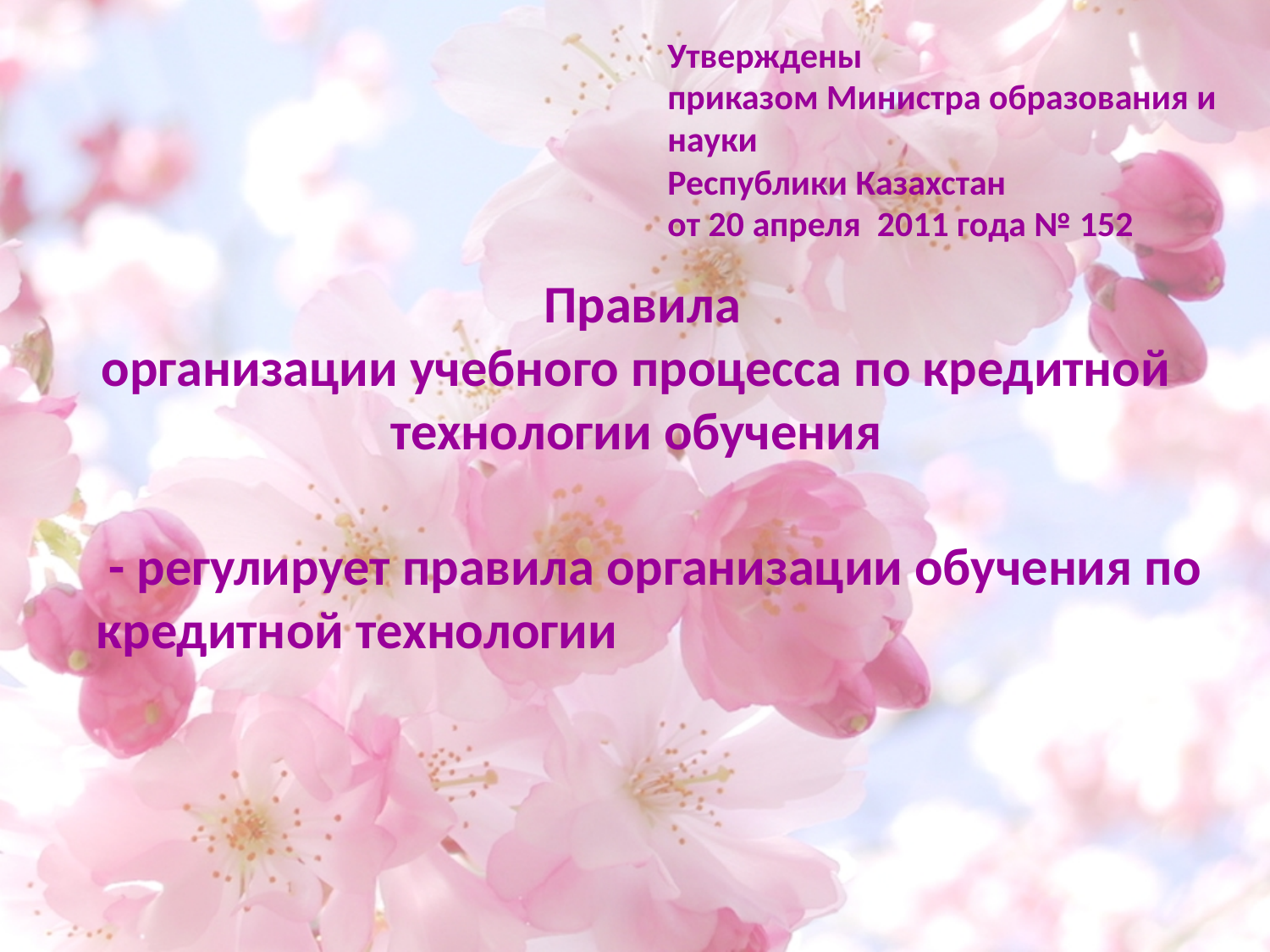

Утверждены
приказом Министра образования и науки
Республики Казахстан
от 20 апреля  2011 года № 152
# Правила организации учебного процесса по кредитной технологии обучения
 - регулирует правила организации обучения по кредитной технологии